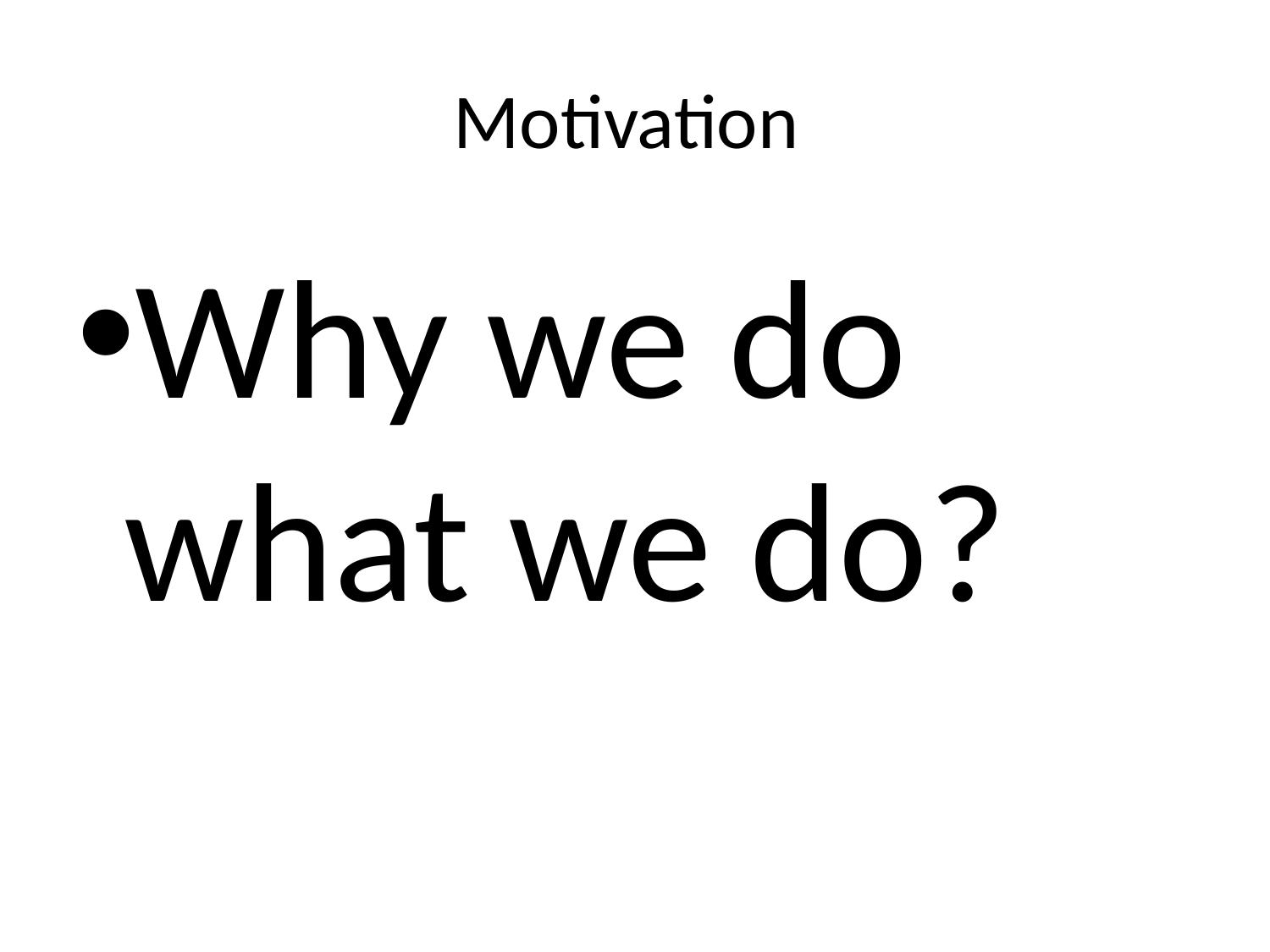

# Motivation
Why we do what we do?